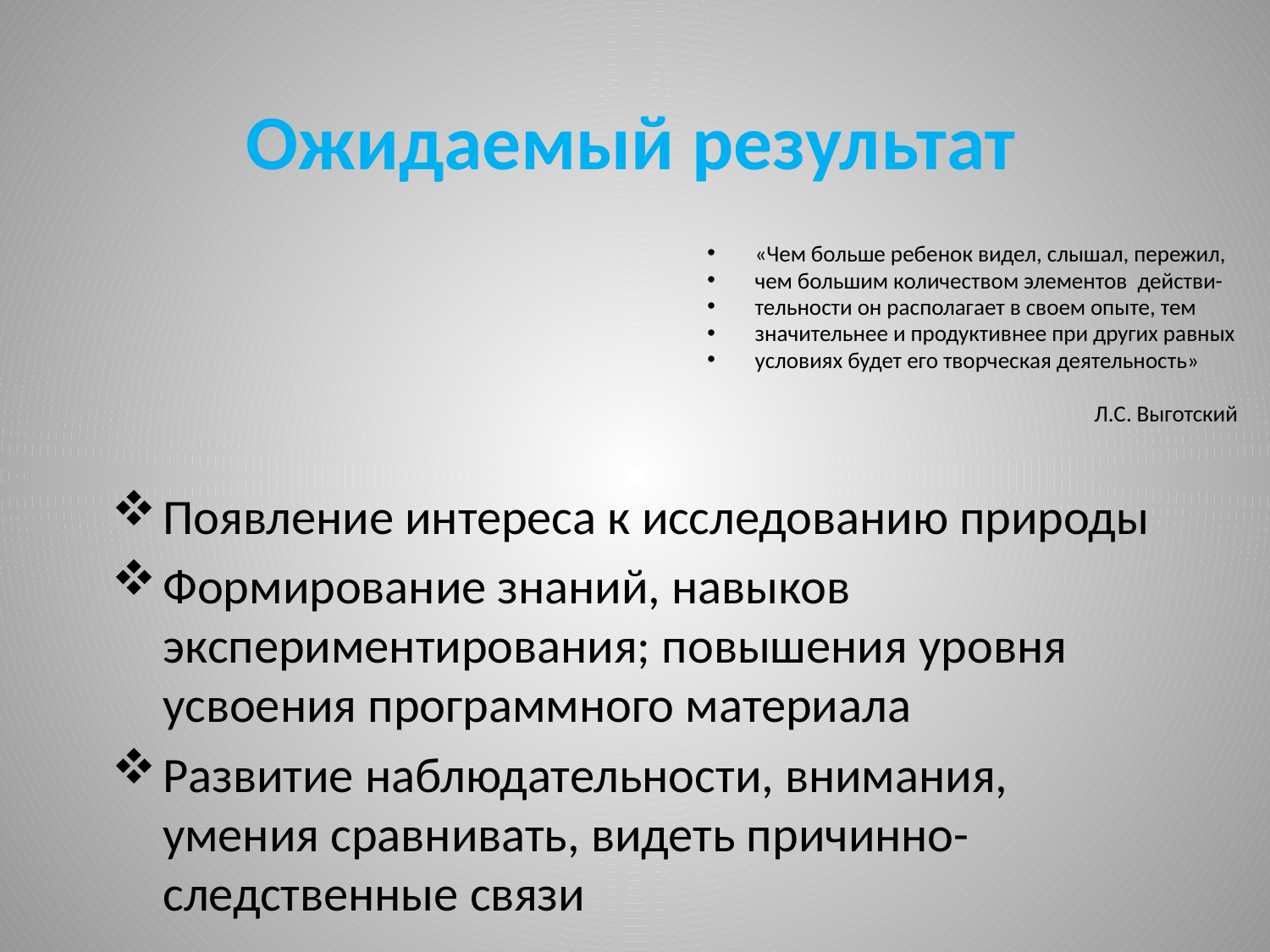

# Ожидаемый результат
«Чем больше ребенок видел, слышал, пережил,
чем большим количеством элементов  действи-
тельности он располагает в своем опыте, тем
значительнее и продуктивнее при других равных
условиях будет его творческая деятельность»

Л.С. Выготский

Появление интереса к исследованию природы
Формирование знаний, навыков экспериментирования; повышения уровня усвоения программного материала
Развитие наблюдательности, внимания,  умения сравнивать, видеть причинно- следственные связи